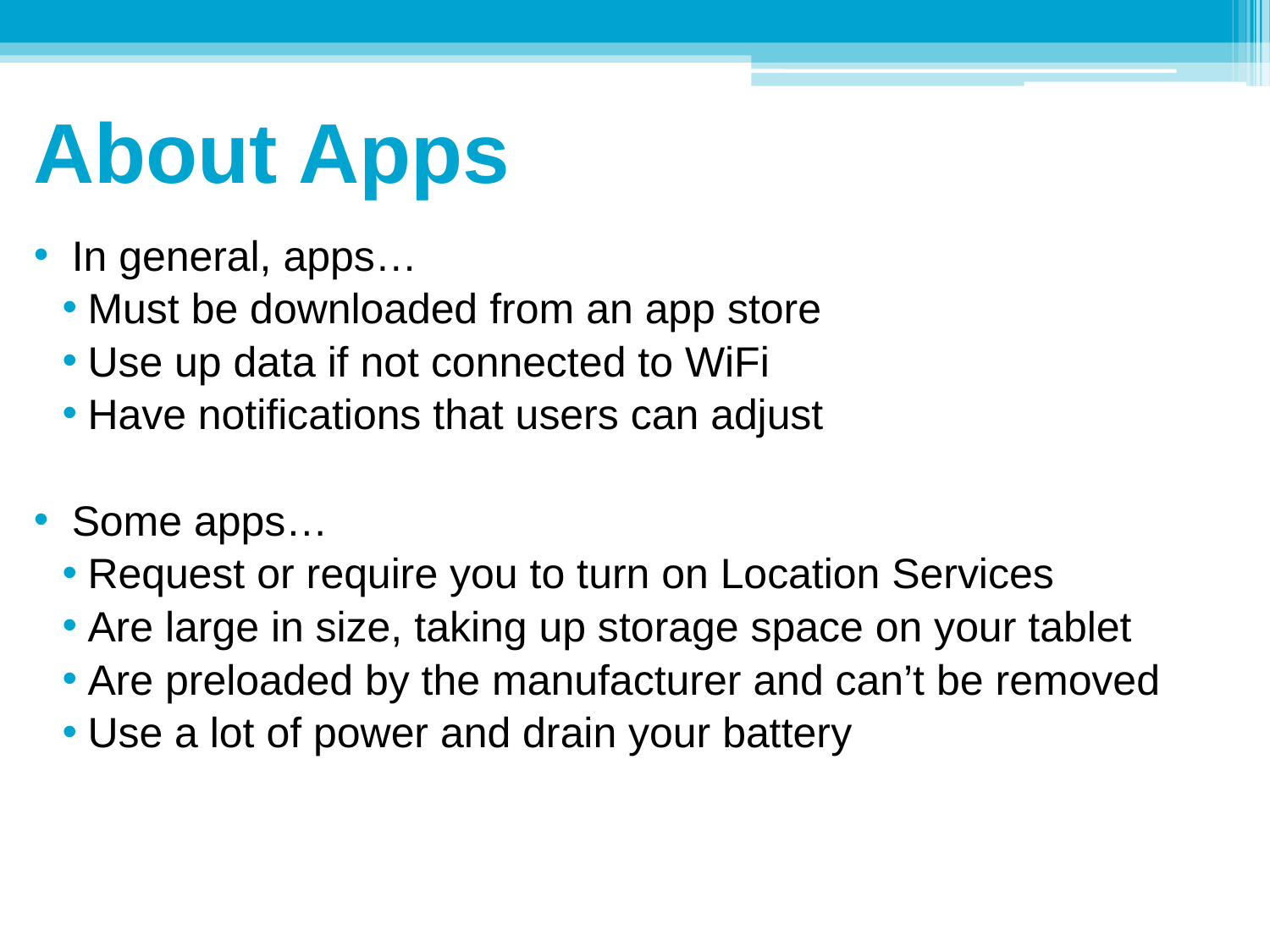

# About Apps
In general, apps…
Must be downloaded from an app store
Use up data if not connected to WiFi
Have notifications that users can adjust

Some apps…
Request or require you to turn on Location Services
Are large in size, taking up storage space on your tablet
Are preloaded by the manufacturer and can’t be removed
Use a lot of power and drain your battery